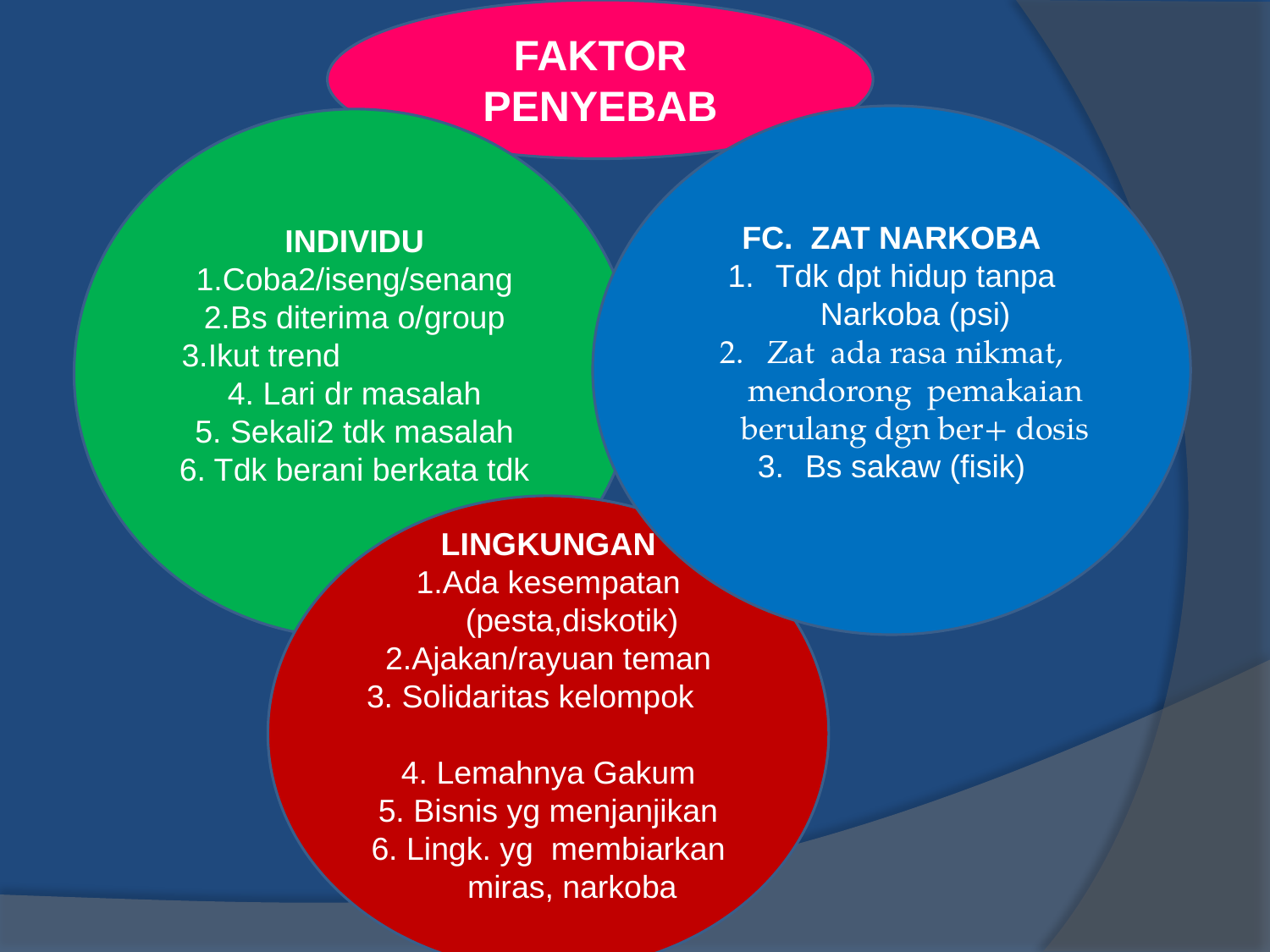

FAKTOR PENYEBAB

FC.  ZAT NARKOBA
Tdk dpt hidup tanpa Narkoba (psi)
Zat  ada rasa nikmat, mendorong  pemakaian berulang dgn ber+ dosis
Bs sakaw (fisik)

INDIVIDU
1.Coba2/iseng/senang
2.Bs diterima o/group
3.Ikut trend
4. Lari dr masalah
5. Sekali2 tdk masalah
6. Tdk berani berkata tdk

LINGKUNGAN
1.Ada kesempatan (pesta,diskotik)
2.Ajakan/rayuan teman
3. Solidaritas kelompok
4. Lemahnya Gakum
5. Bisnis yg menjanjikan
6. Lingk. yg  membiarkan miras, narkoba